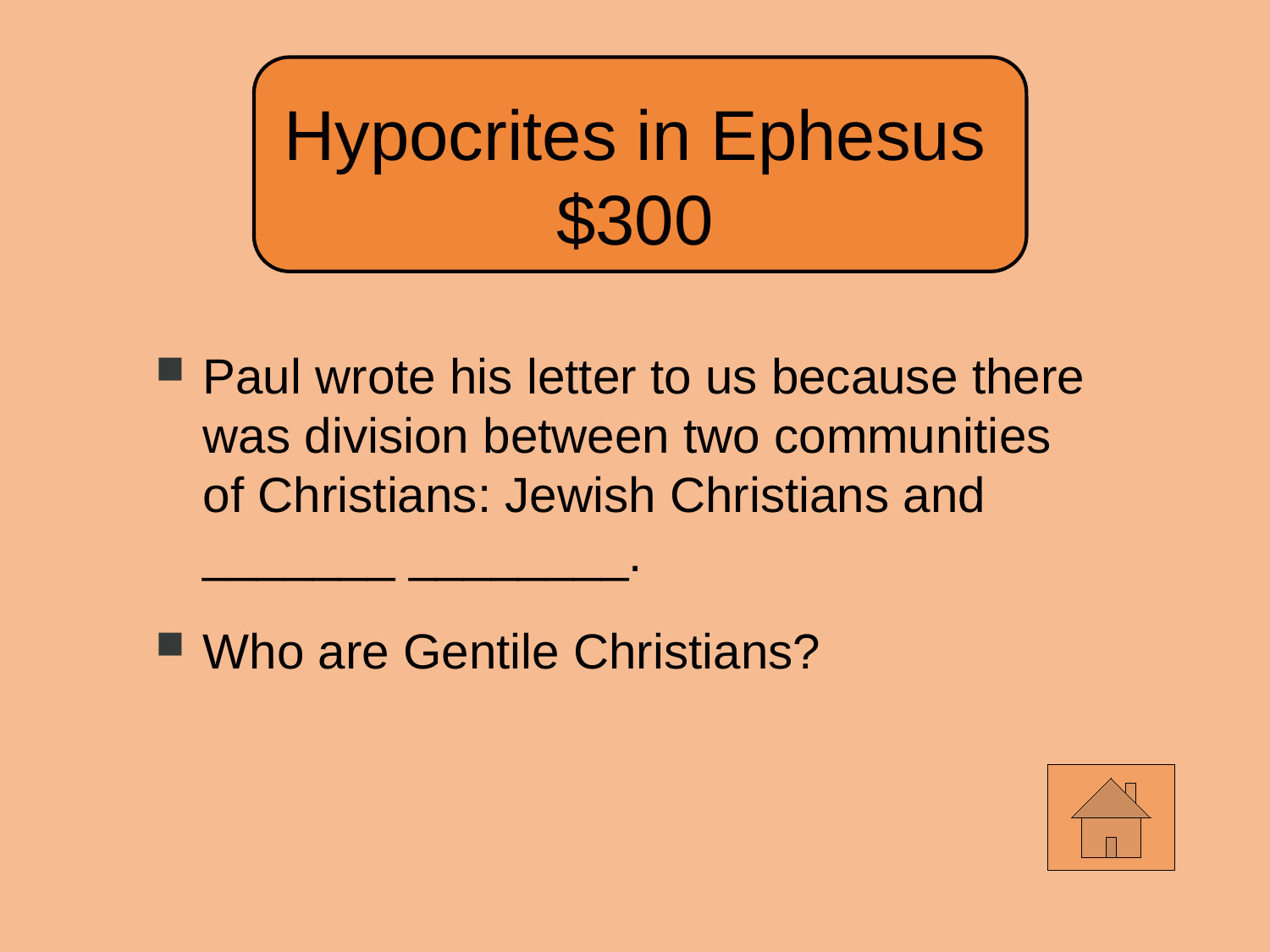

Hypocrites in Ephesus
$300
Paul wrote his letter to us because there was division between two communities
of Christians: Jewish Christians and _______ ________.
Who are Gentile Christians?